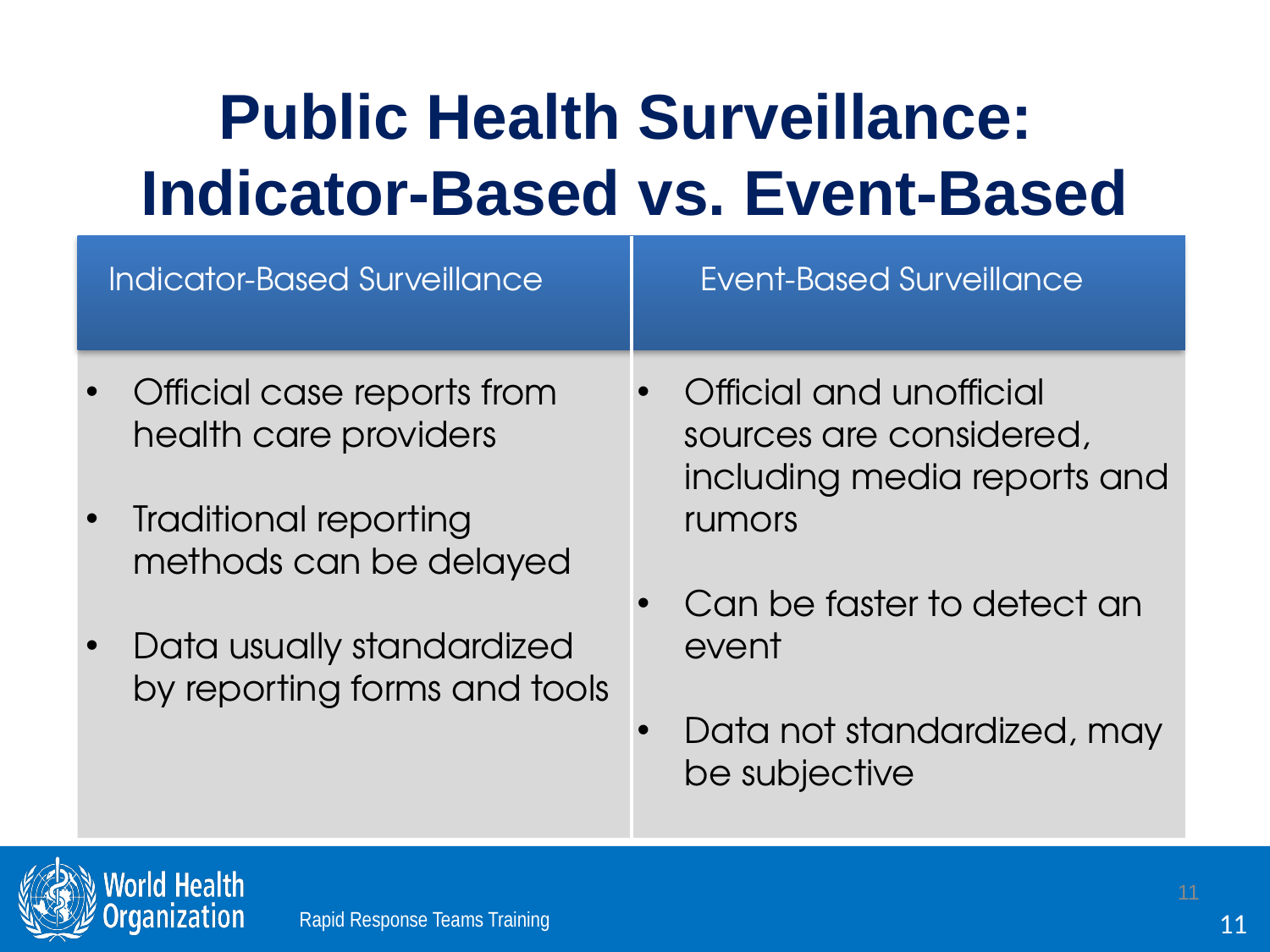

Public Health Surveillance:
Indicator-Based vs. Event-Based

Indicator-Based Surveillance
Event-Based Surveillance
Official case reports from
health care providers

Traditional reporting methods can be delayed

Data usually standardized by reporting forms and tools
Official and unofficial sources are considered, including media reports and rumors

Can be faster to detect an event

Data not standardized, may be subjective
11